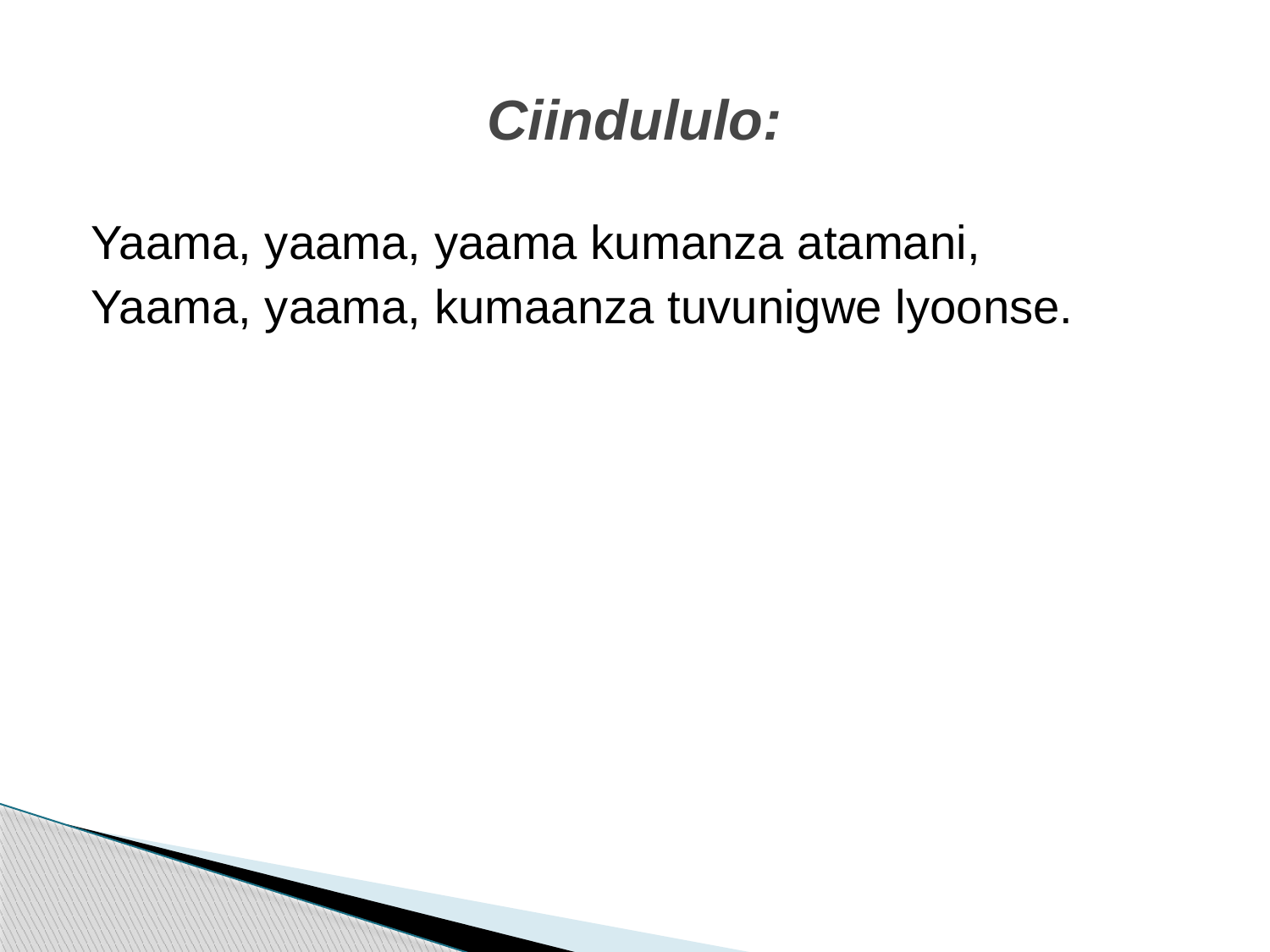

# Ciindululo:
Yaama, yaama, yaama kumanza atamani,
Yaama, yaama, kumaanza tuvunigwe lyoonse.